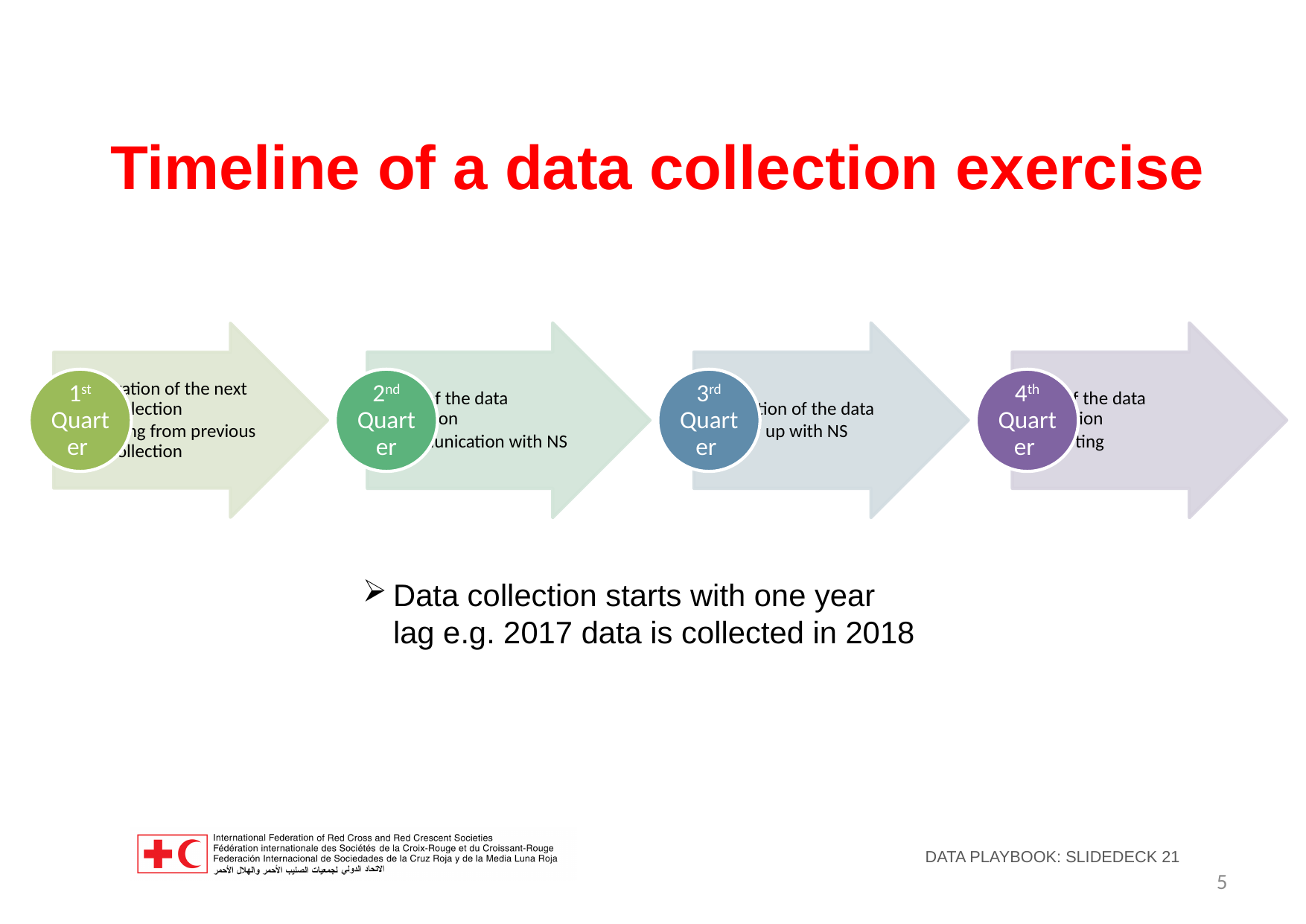

# Timeline of a data collection exercise
Preparation of the next data collection
Reporting from previous data collection
1st Quarter
Start of the data collection
Communication with NS
2nd Quarter
Validation of the data
Follow up with NS
3rd Quarter
End of the data collection
Reporting
4th Quarter
Data collection starts with one year lag e.g. 2017 data is collected in 2018
5